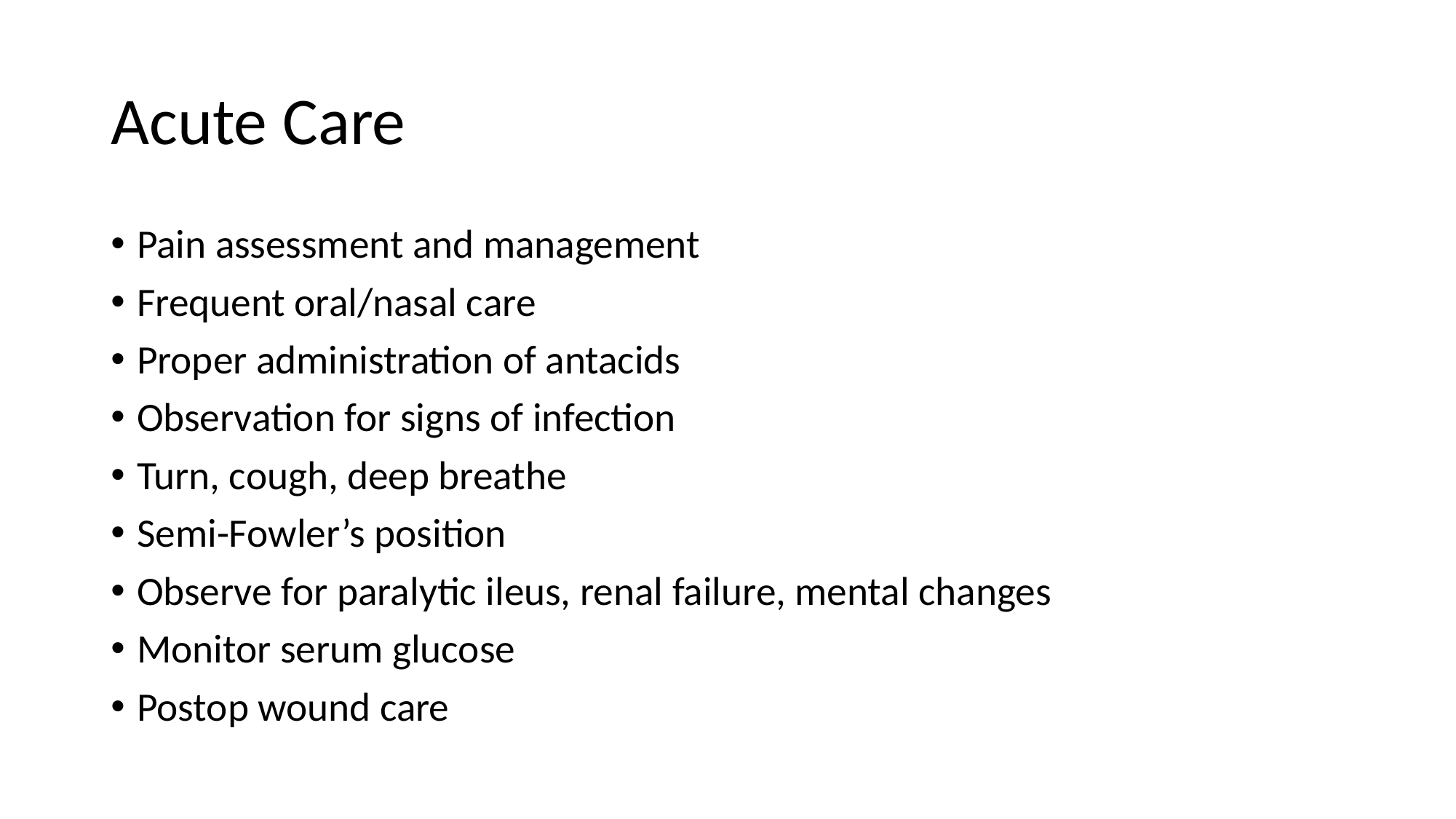

# Acute Care
Pain assessment and management
Frequent oral/nasal care
Proper administration of antacids
Observation for signs of infection
Turn, cough, deep breathe
Semi-Fowler’s position
Observe for paralytic ileus, renal failure, mental changes
Monitor serum glucose
Postop wound care